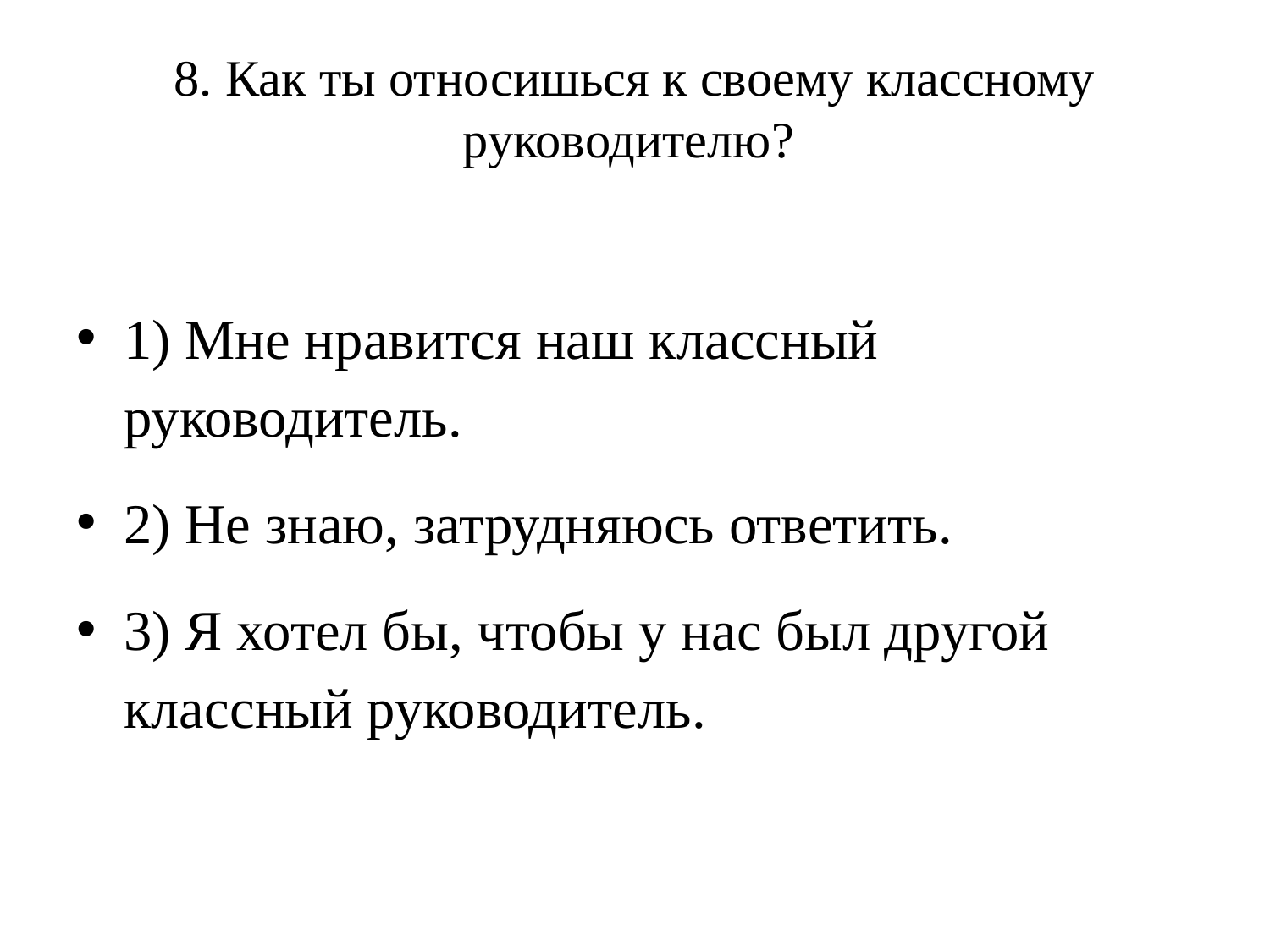

# 8. Как ты относишься к своему классному руководителю?
1) Мне нравится наш классный руководитель.
2) Не знаю, затрудняюсь ответить.
3) Я хотел бы, чтобы у нас был другой классный руководитель.